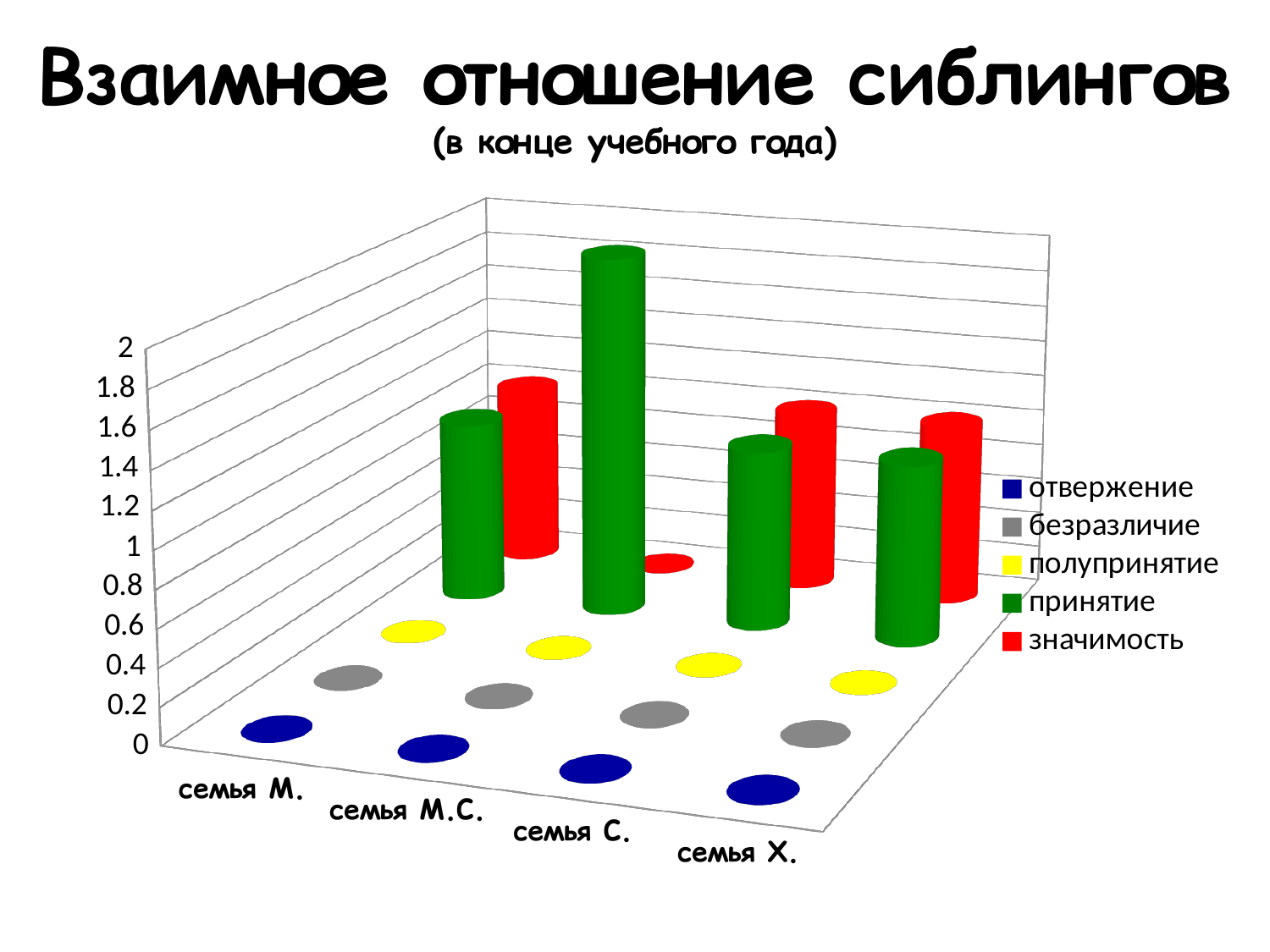

# Взаимное отношение сиблингов (в конце учебного года)

[unsupported chart]